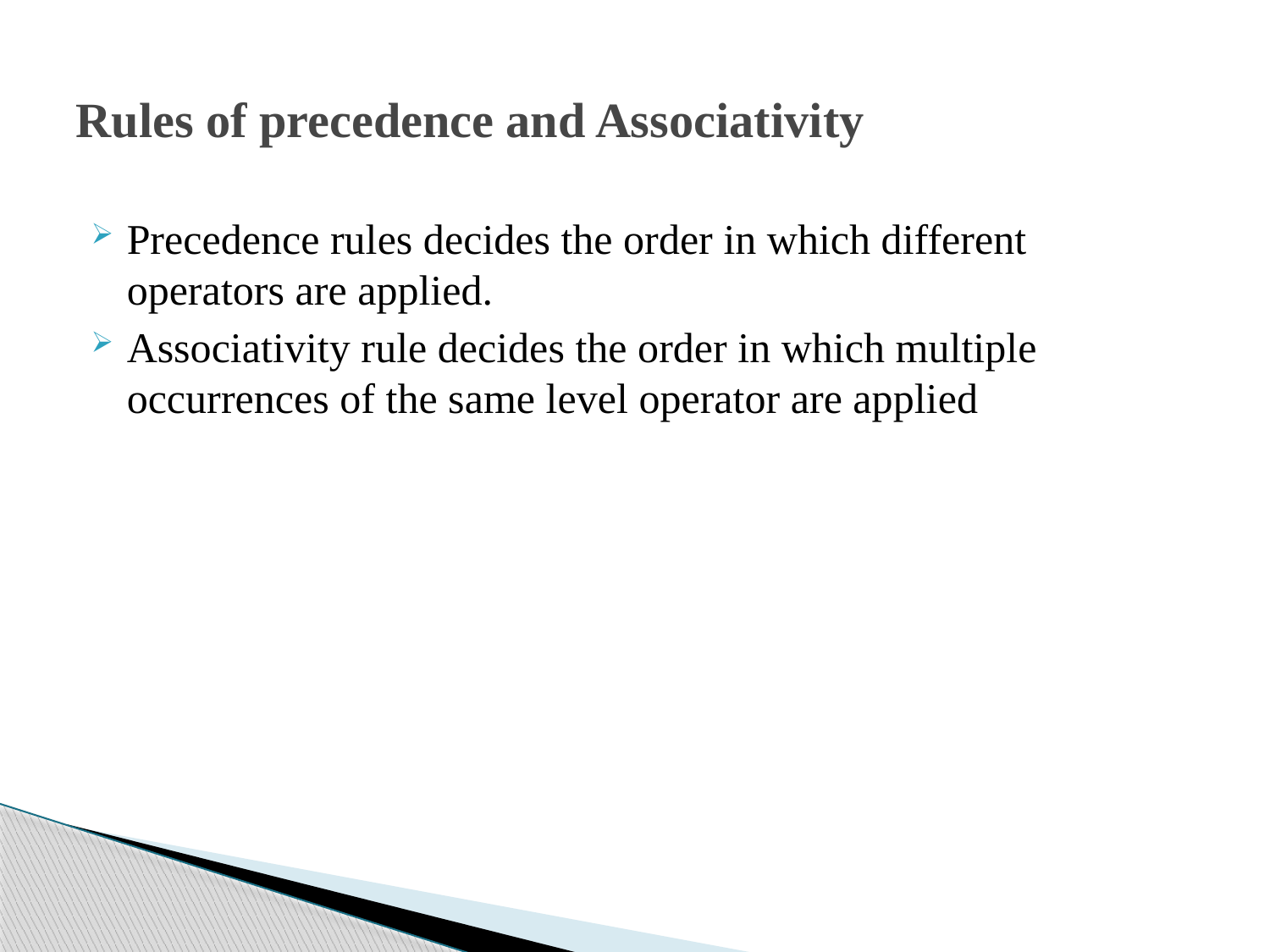

# Rules of precedence and Associativity
Precedence rules decides the order in which different operators are applied.
Associativity rule decides the order in which multiple occurrences of the same level operator are applied